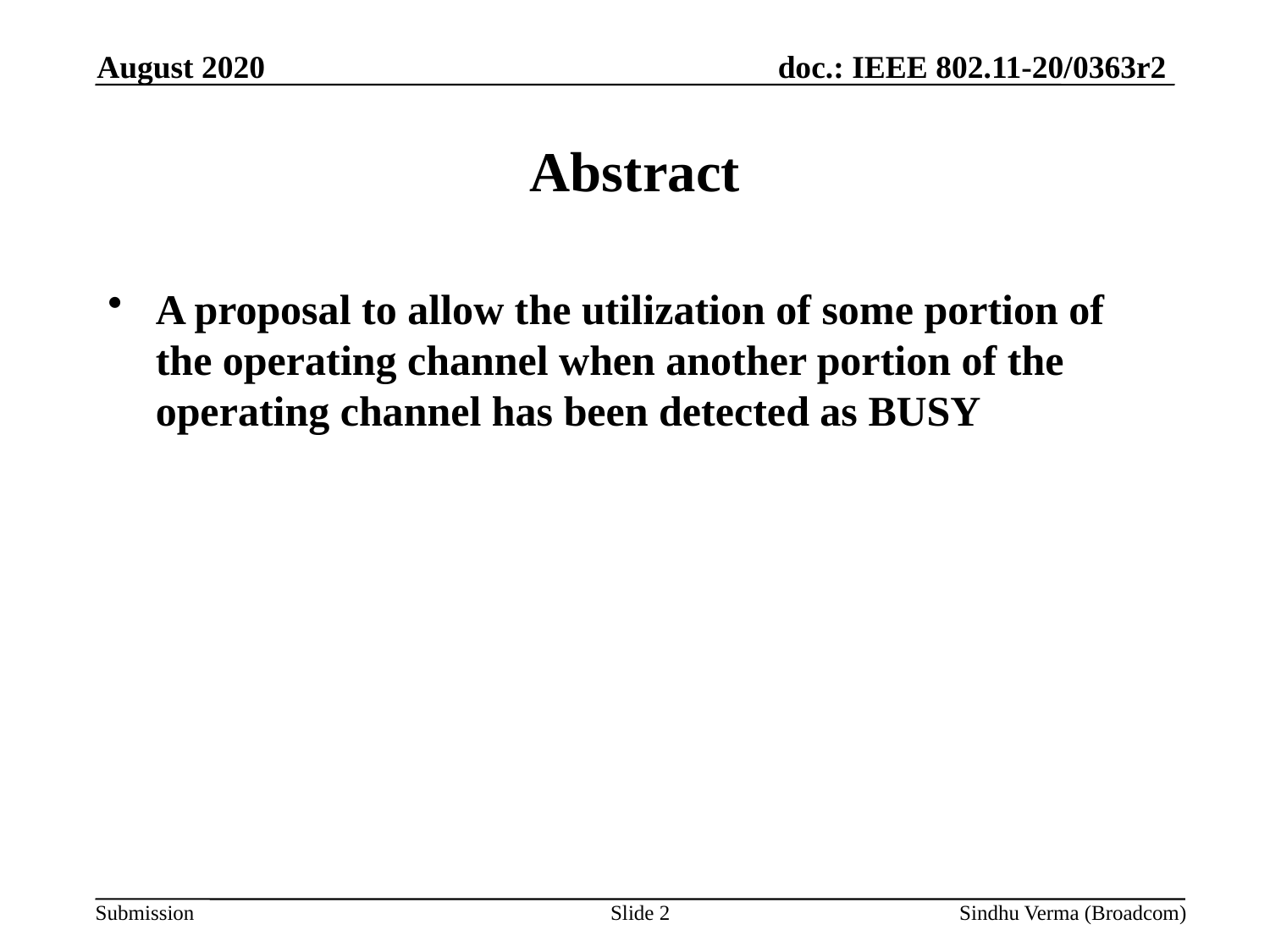

August 2020
# Abstract
A proposal to allow the utilization of some portion of the operating channel when another portion of the operating channel has been detected as BUSY
Slide 2
Sindhu Verma (Broadcom)